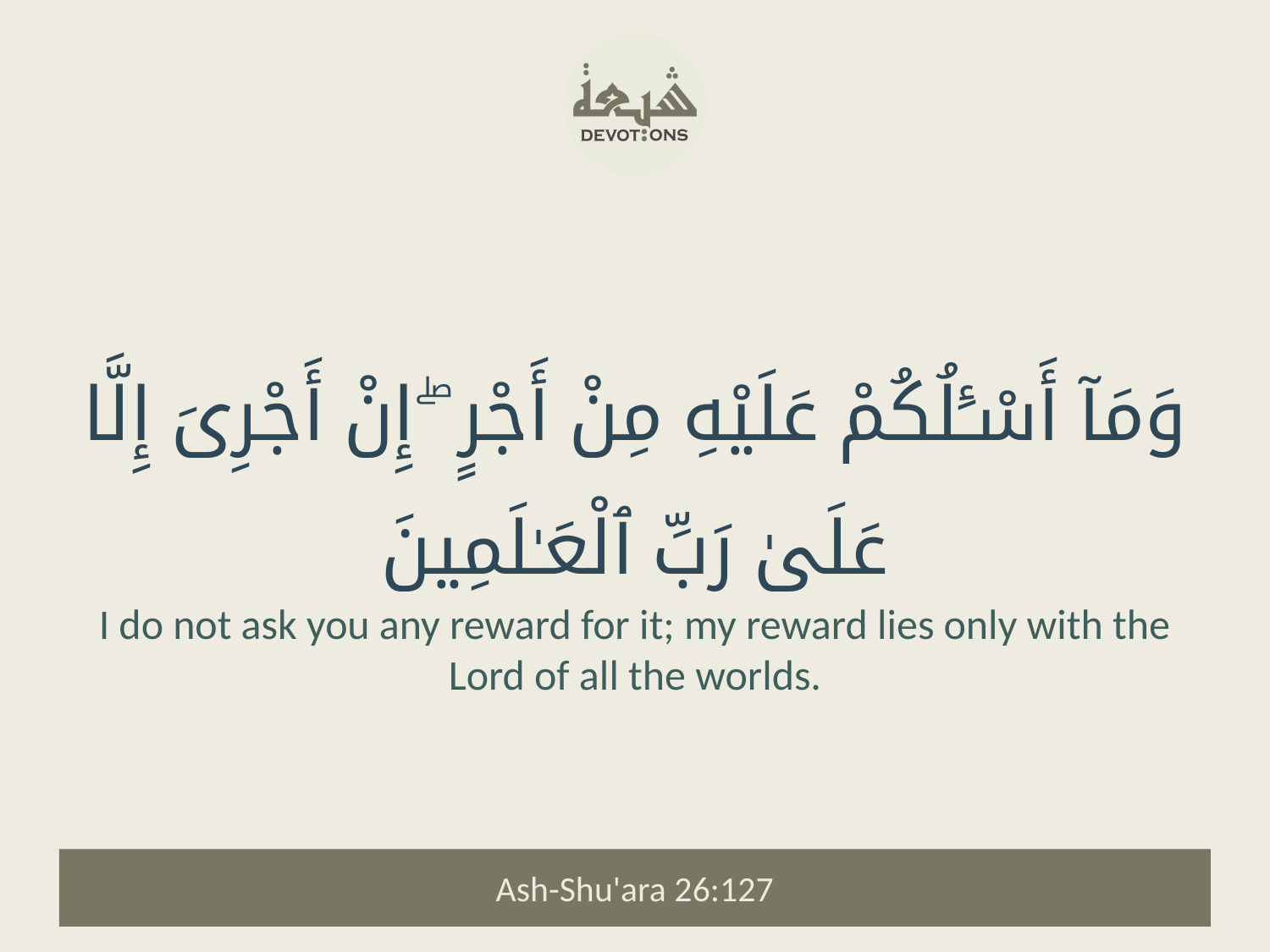

وَمَآ أَسْـَٔلُكُمْ عَلَيْهِ مِنْ أَجْرٍ ۖ إِنْ أَجْرِىَ إِلَّا عَلَىٰ رَبِّ ٱلْعَـٰلَمِينَ
I do not ask you any reward for it; my reward lies only with the Lord of all the worlds.
Ash-Shu'ara 26:127